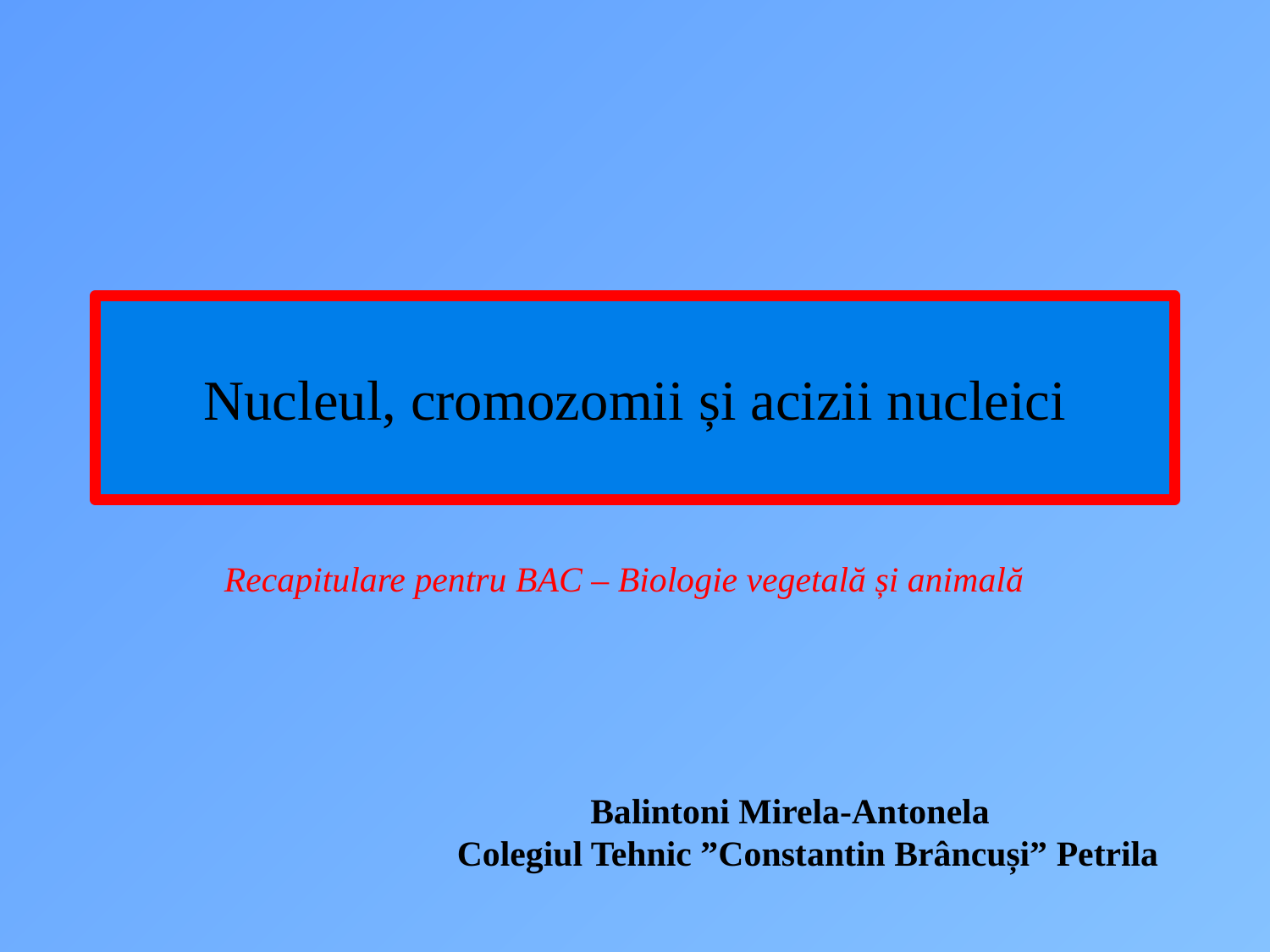

# Nucleul, cromozomii și acizii nucleici
Recapitulare pentru BAC – Biologie vegetală și animală
               Balintoni Mirela-Antonela
Colegiul Tehnic ”Constantin Brâncuși” Petrila